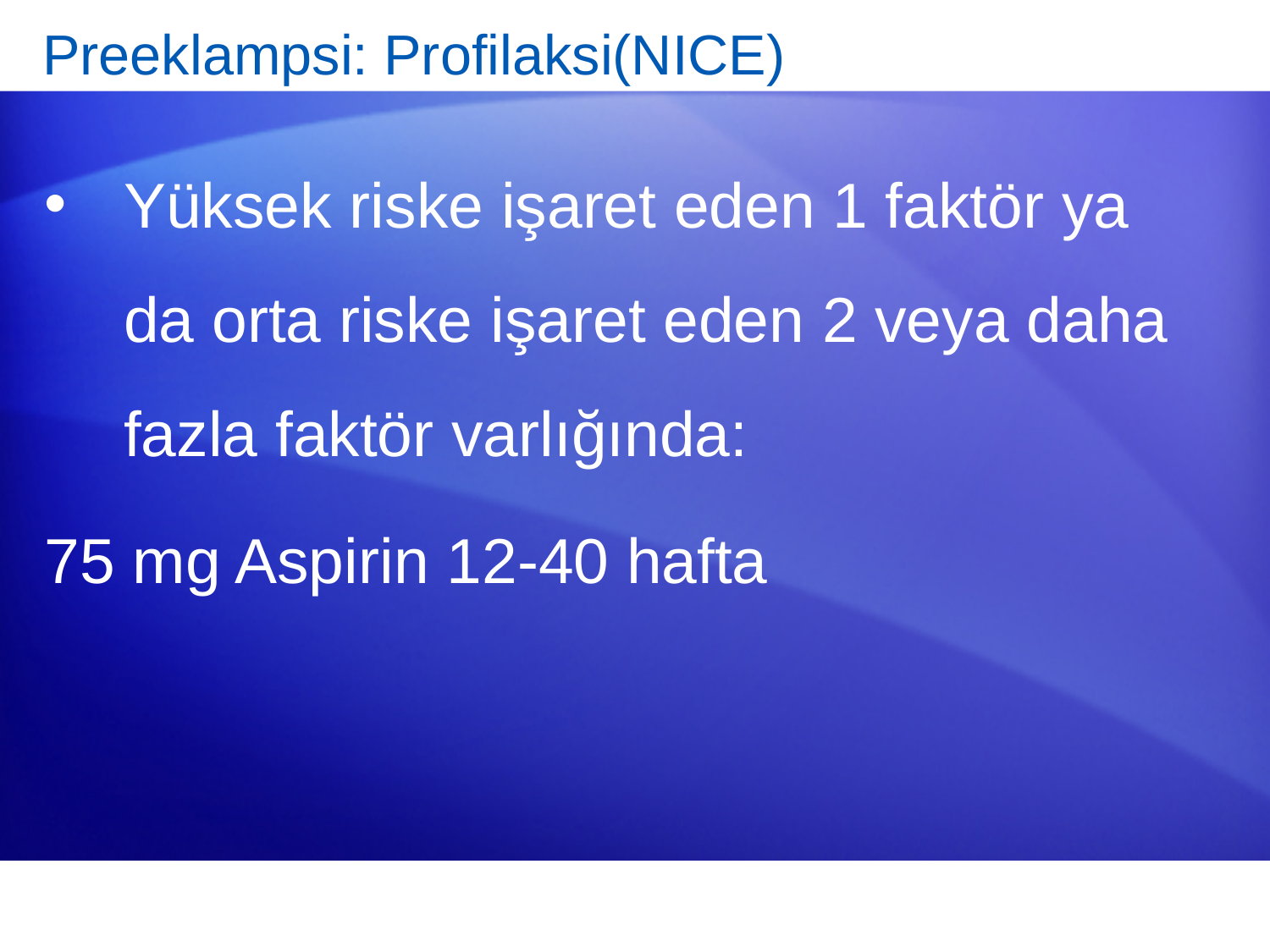

# Preeklampsi: Profilaksi(NICE)
Yüksek riske işaret eden 1 faktör ya da orta riske işaret eden 2 veya daha fazla faktör varlığında:
75 mg Aspirin 12-40 hafta